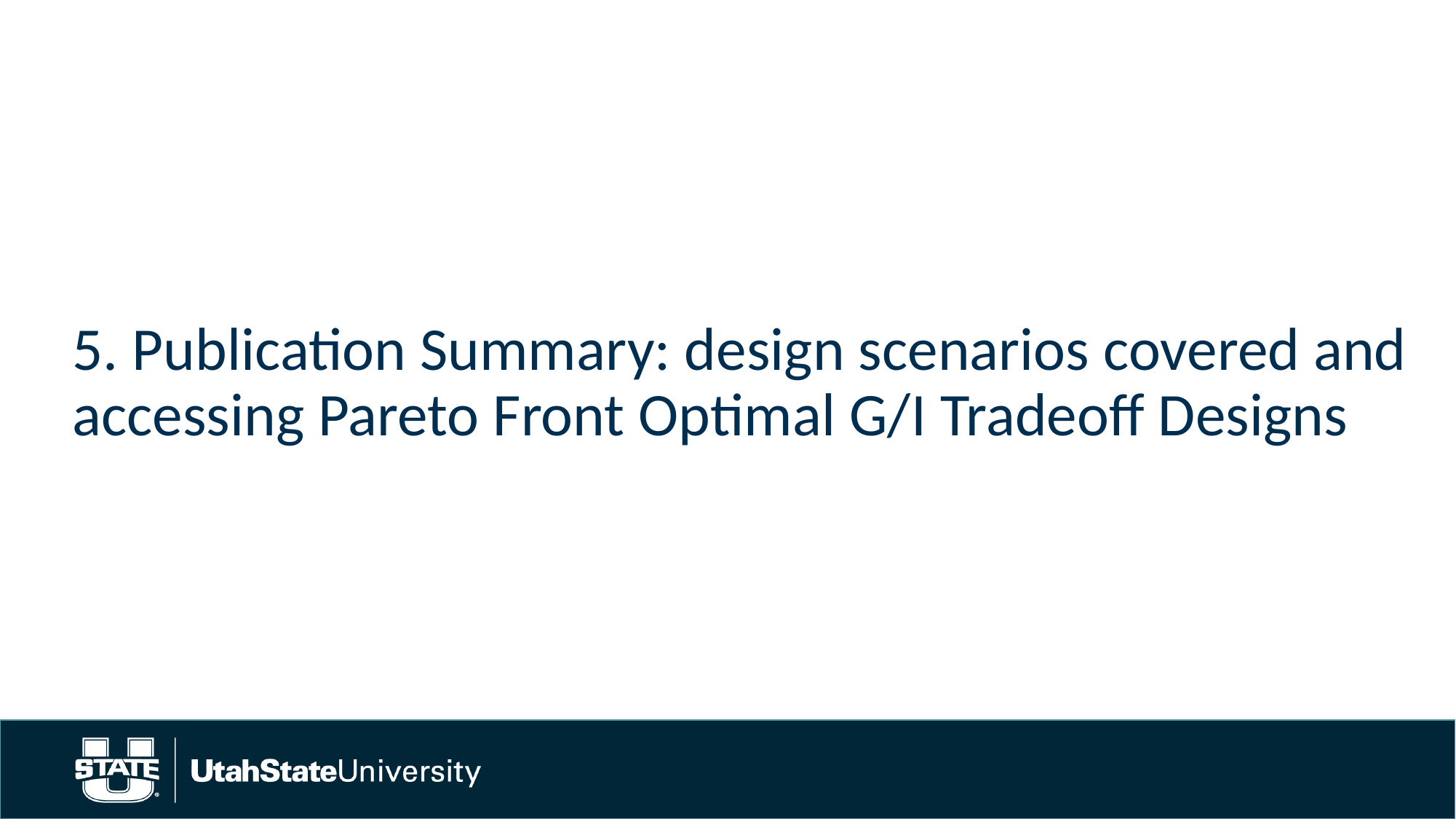

# 5. Publication Summary: design scenarios covered and accessing Pareto Front Optimal G/I Tradeoff Designs